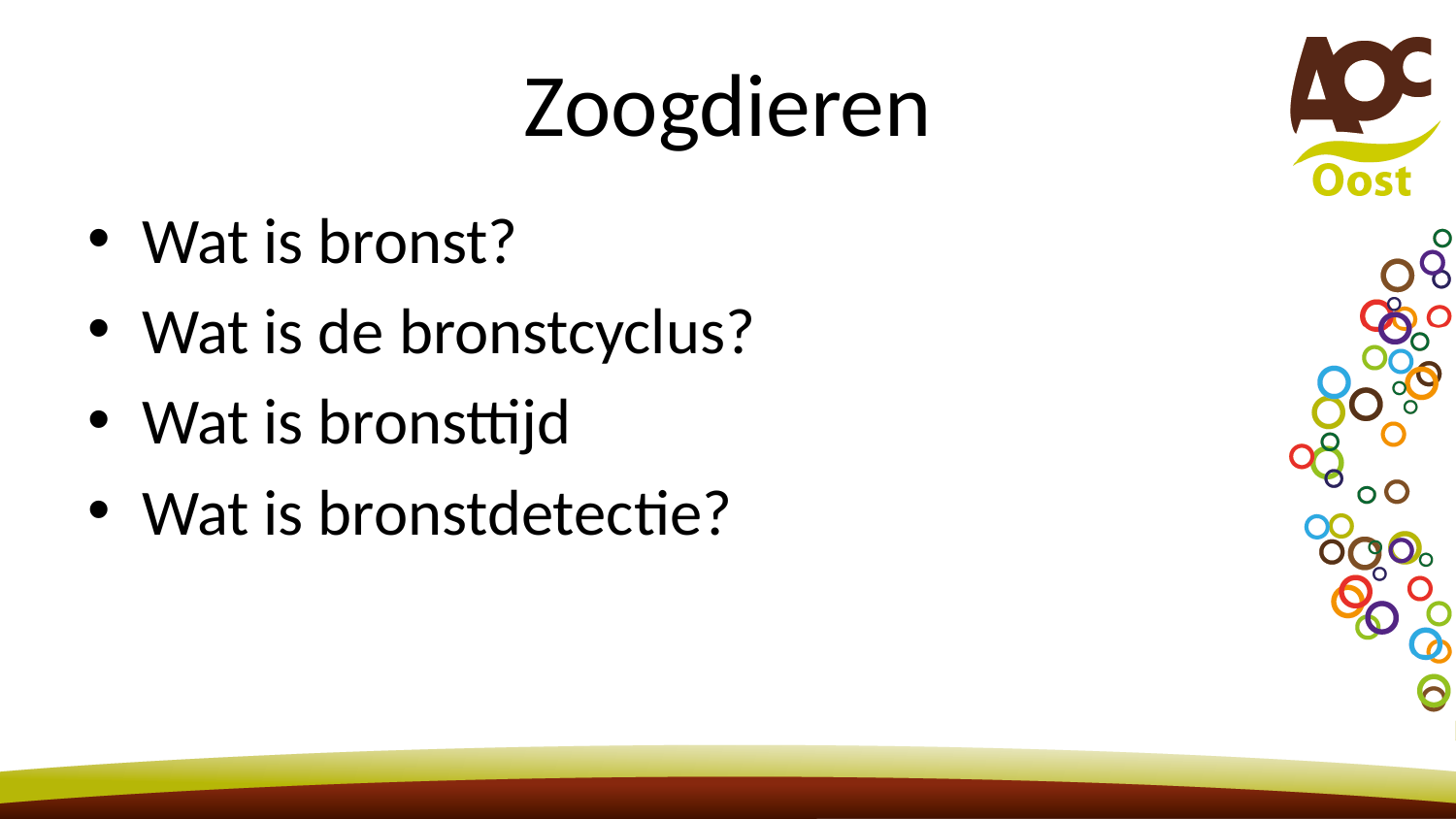

# Zoogdieren
Wat is bronst?
Wat is de bronstcyclus?
Wat is bronsttijd
Wat is bronstdetectie?